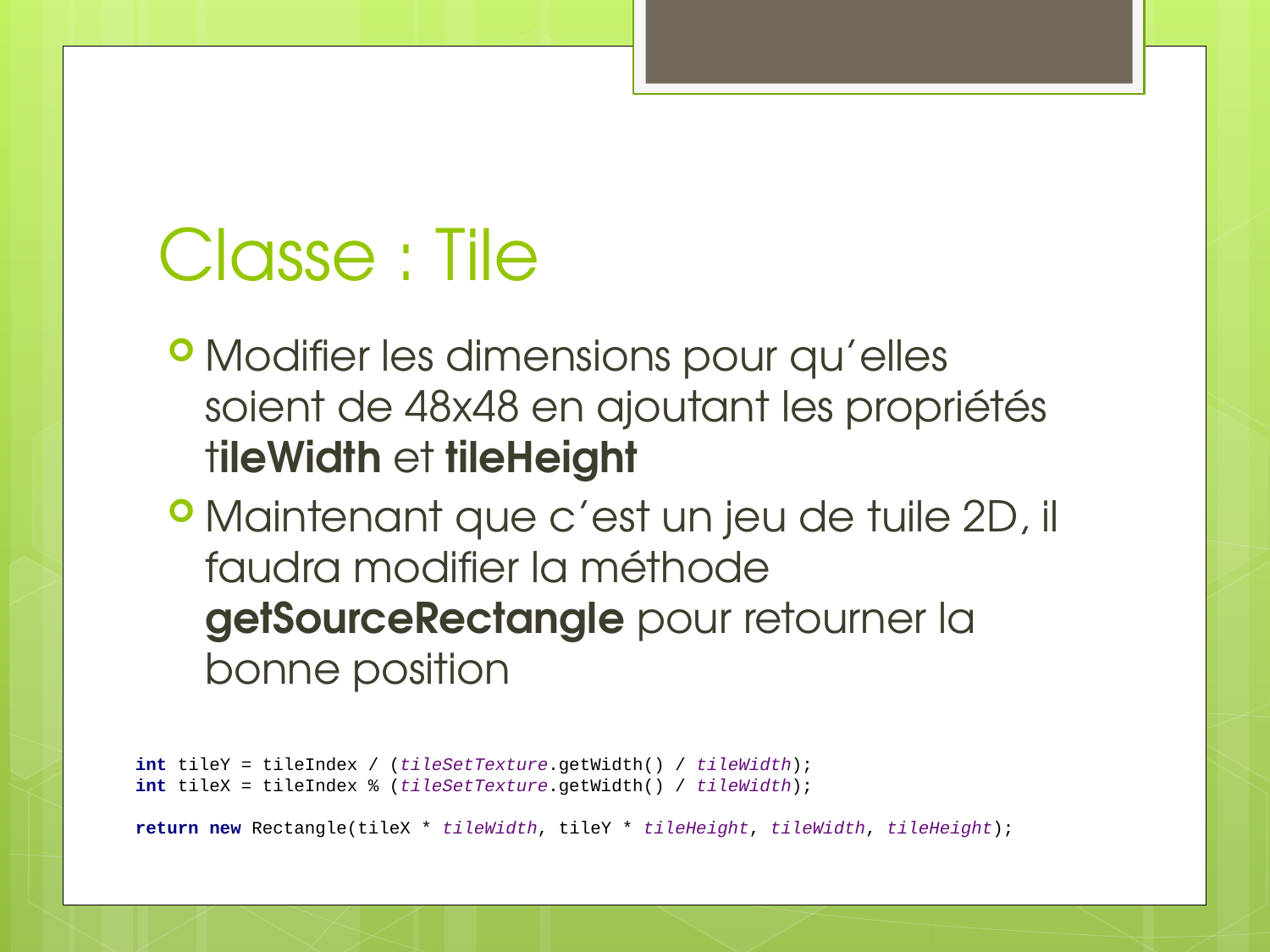

# Classe : Tile
Modifier les dimensions pour qu’elles soient de 48x48 en ajoutant les propriétés tileWidth et tileHeight
Maintenant que c’est un jeu de tuile 2D, il faudra modifier la méthode getSourceRectangle pour retourner la bonne position
int tileY = tileIndex / (tileSetTexture.getWidth() / tileWidth);
int tileX = tileIndex % (tileSetTexture.getWidth() / tileWidth);
return new Rectangle(tileX * tileWidth, tileY * tileHeight, tileWidth, tileHeight);